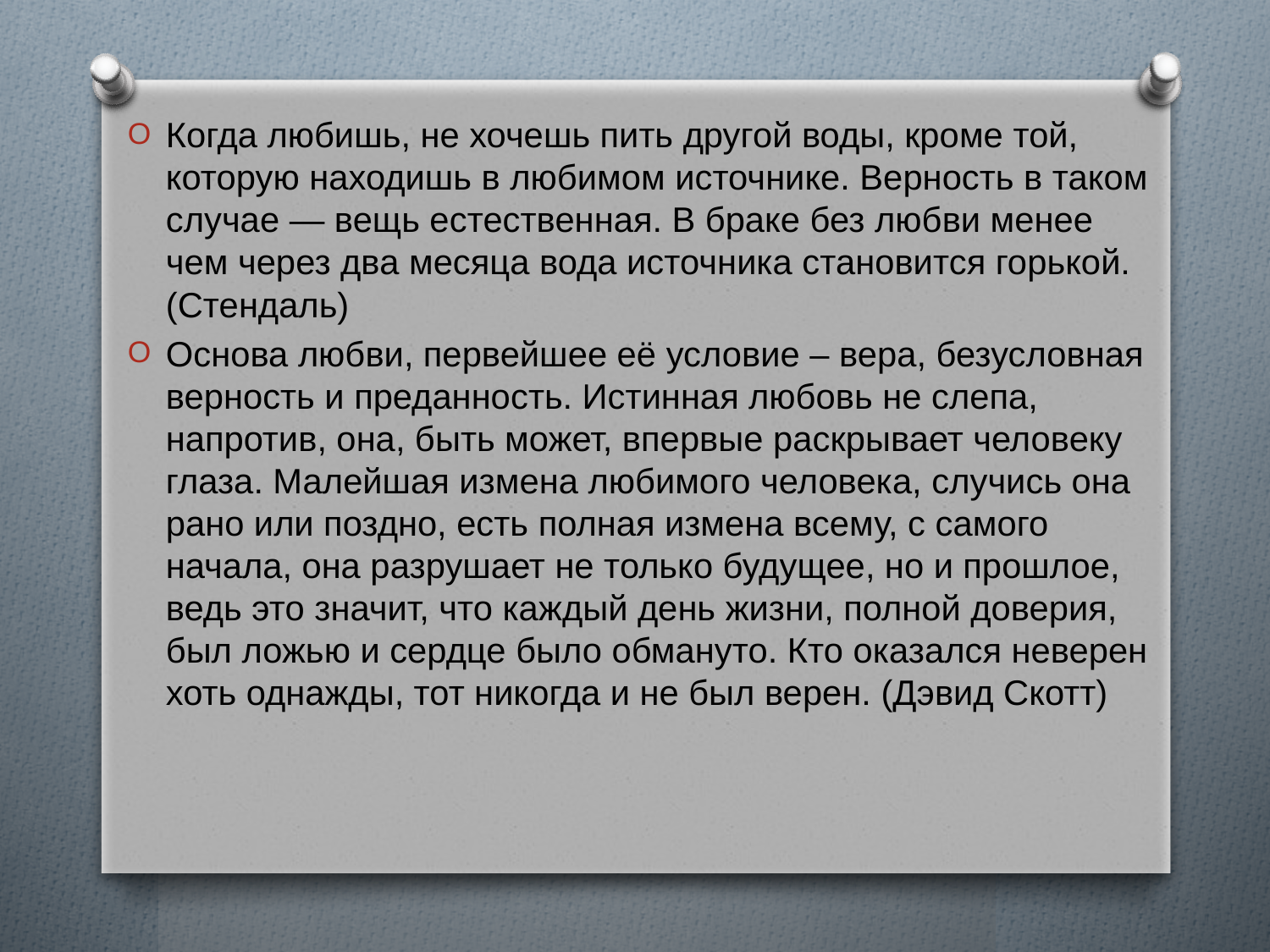

Когда любишь, не хочешь пить другой воды, кроме той, которую находишь в любимом источнике. Верность в таком случае — вещь естественная. В браке без любви менее чем через два месяца вода источника становится горькой. (Стендаль)
Основа любви, первейшее её условие – вера, безусловная верность и преданность. Истинная любовь не слепа, напротив, она, быть может, впервые раскрывает человеку глаза. Малейшая измена любимого человека, случись она рано или поздно, есть полная измена всему, с самого начала, она разрушает не только будущее, но и прошлое, ведь это значит, что каждый день жизни, полной доверия, был ложью и сердце было обмануто. Кто оказался неверен хоть однажды, тот никогда и не был верен. (Дэвид Скотт)